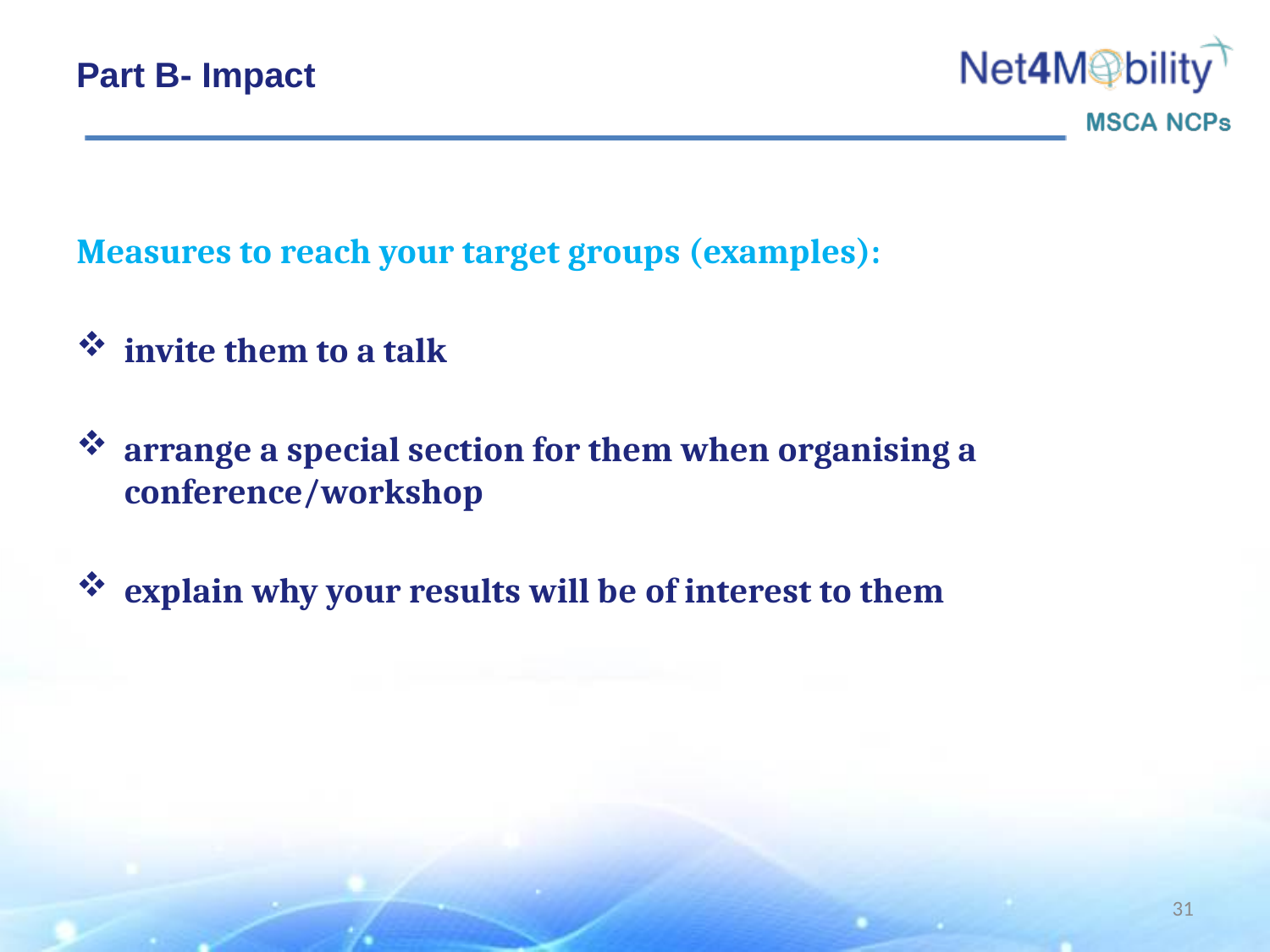

# Part B- Impact
Measures to reach your target groups (examples):

invite them to a talk

arrange a special section for them when organising a conference/workshop

explain why your results will be of interest to them

31